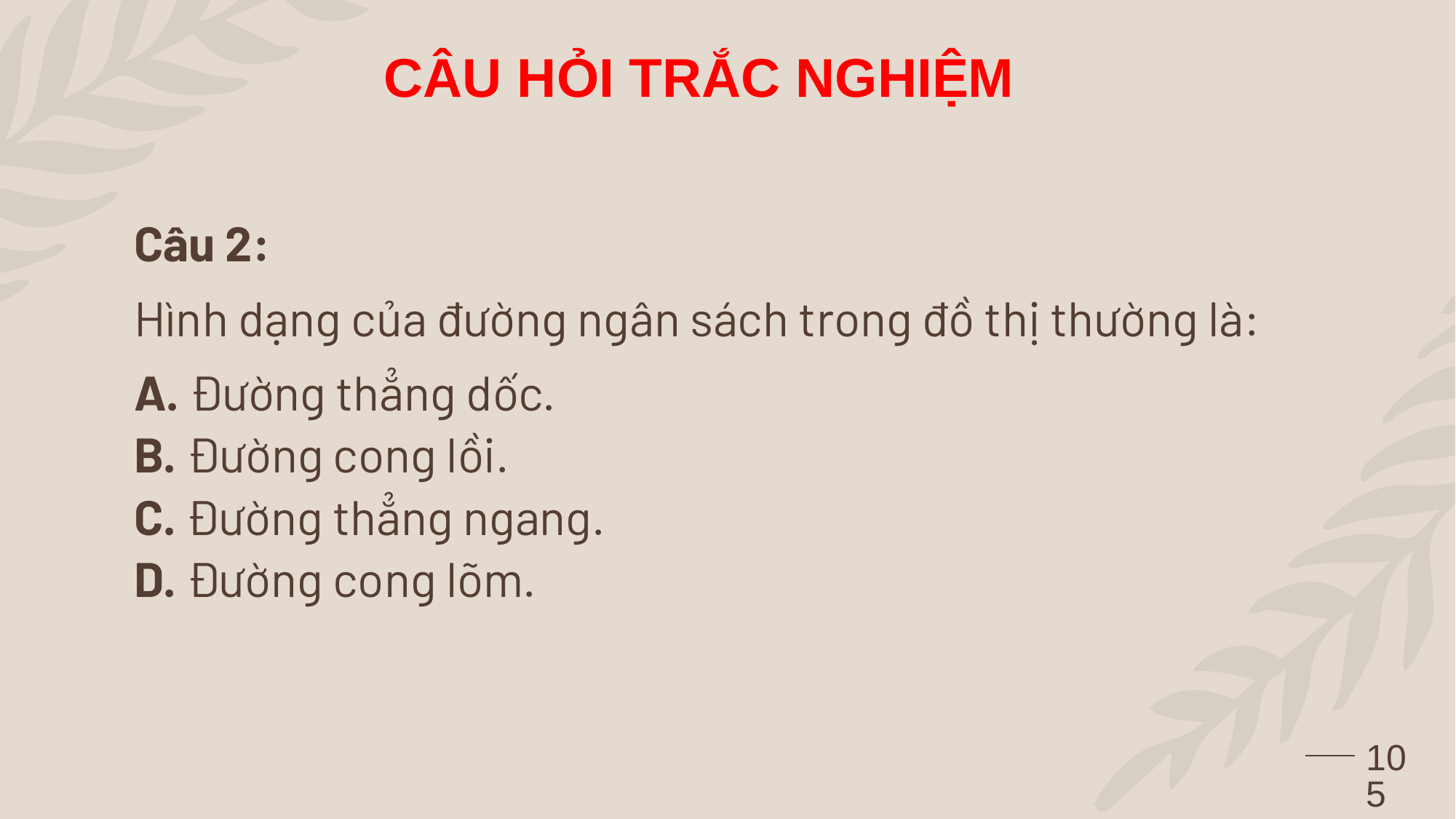

CÂU HỎI TRẮC NGHIỆM
Câu 2:
Hình dạng của đường ngân sách trong đồ thị thường là:
A. Đường thẳng dốc.
B. Đường cong lồi.
C. Đường thẳng ngang.
D. Đường cong lõm.
105